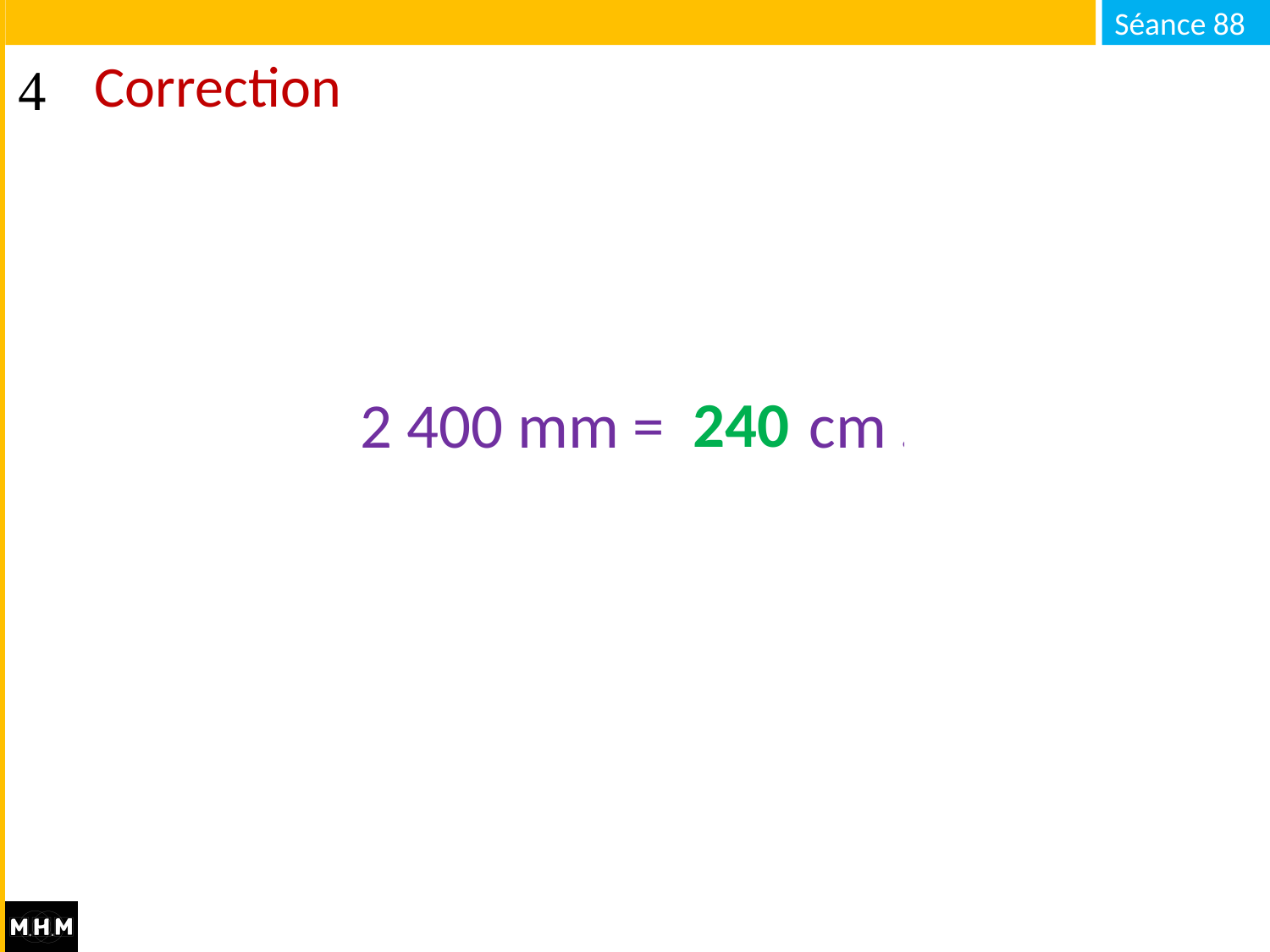

# Correction

240
2 400 mm =  …     cm …  mm